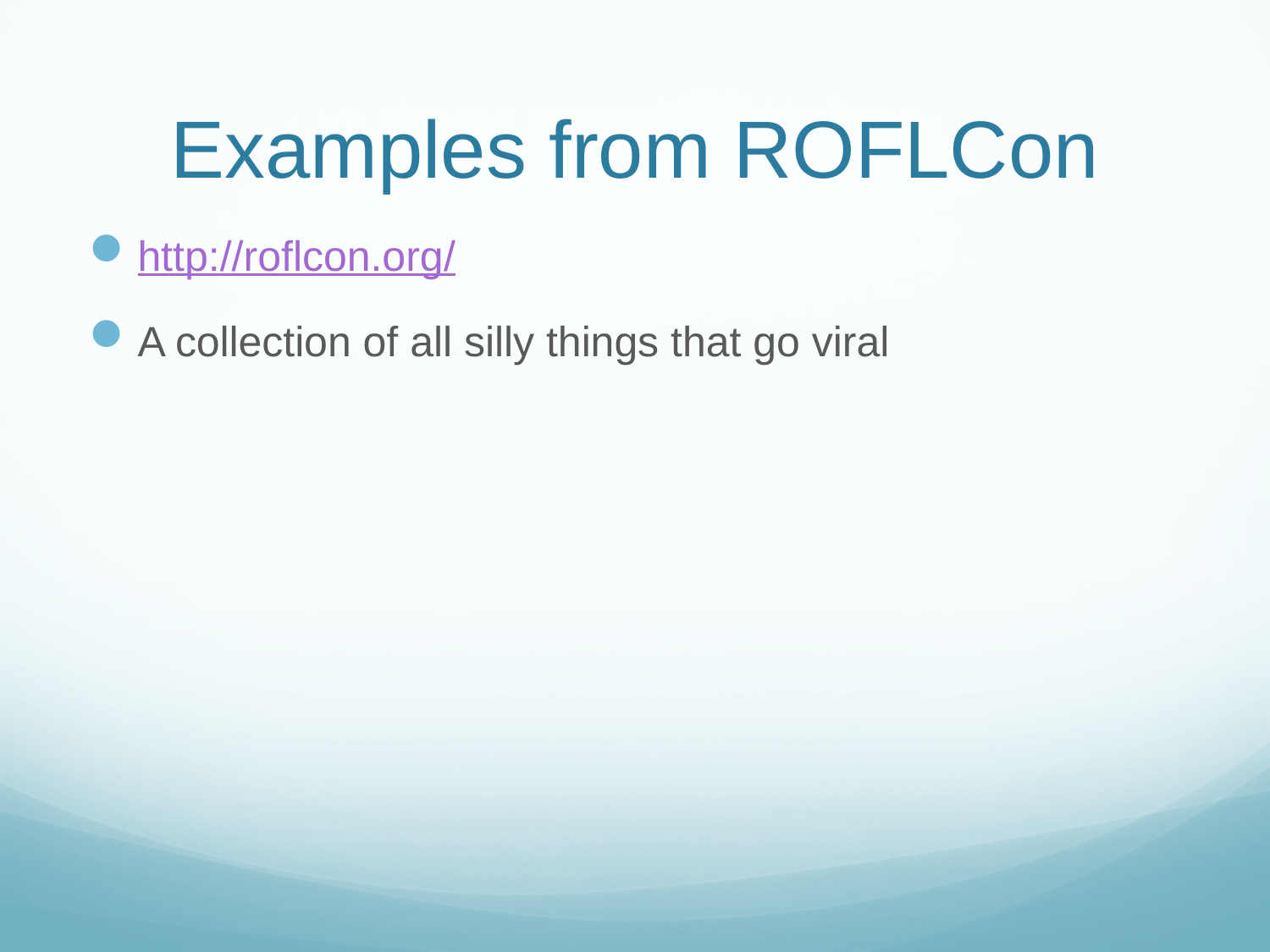

# Examples from ROFLCon
http://roflcon.org/
A collection of all silly things that go viral